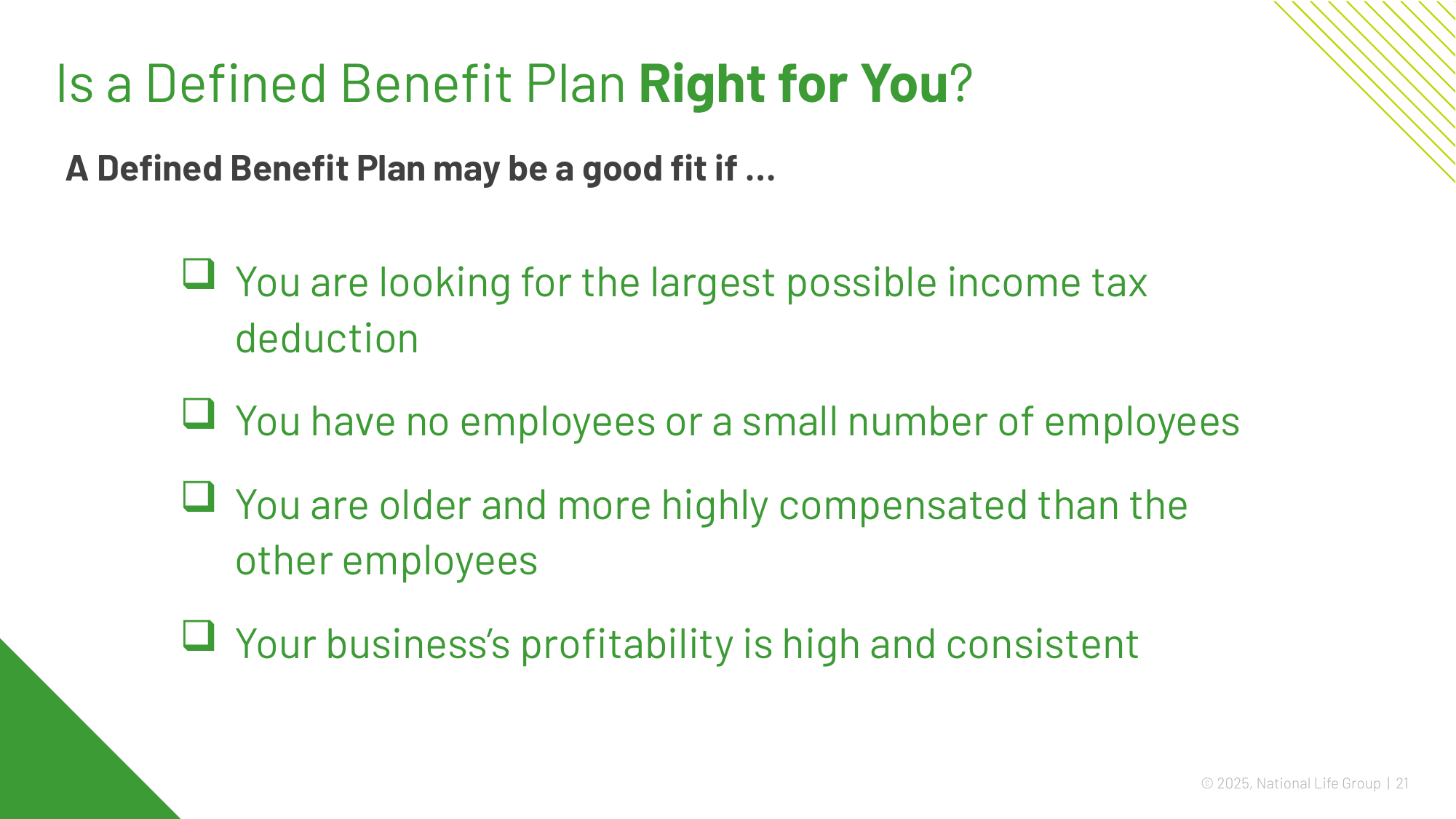

# Is a Defined Benefit Plan Right for You?
A Defined Benefit Plan may be a good fit if …
You are looking for the largest possible income tax deduction
You have no employees or a small number of employees
You are older and more highly compensated than the other employees
Your business’s profitability is high and consistent
© 2025, National Life Group  |  21